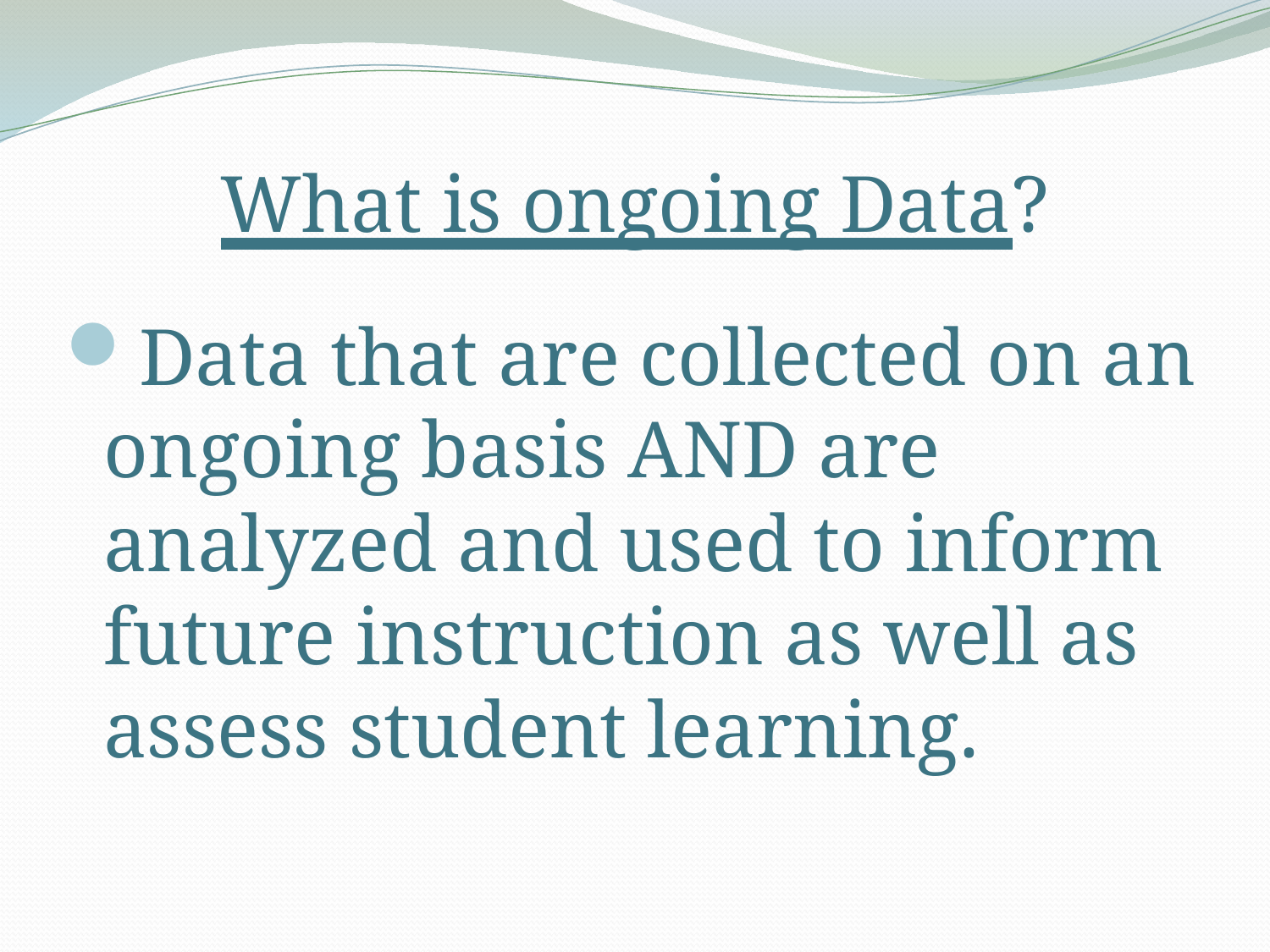

What is ongoing Data?

Data that are collected on an ongoing basis AND are analyzed and used to inform future instruction as well as assess student learning.